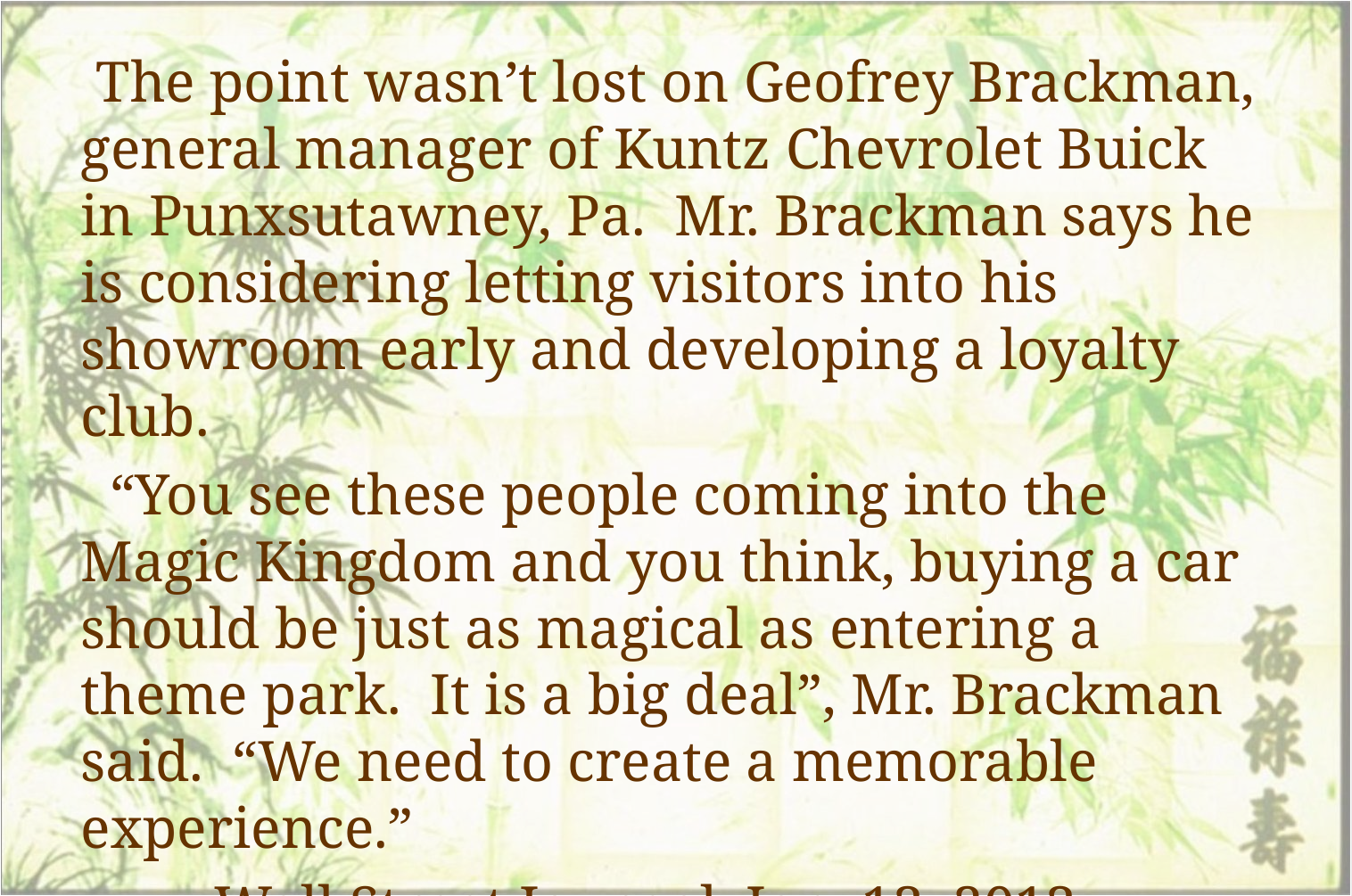

The point wasn’t lost on Geofrey Brackman, general manager of Kuntz Chevrolet Buick in Punxsutawney, Pa.  Mr. Brackman says he is considering letting visitors into his showroom early and developing a loyalty club.
  “You see these people coming into the Magic Kingdom and you think, buying a car should be just as magical as entering a theme park.  It is a big deal”, Mr. Brackman said.  “We need to create a memorable experience.”
	Wall Street Journal, Jan. 13, 2013
#